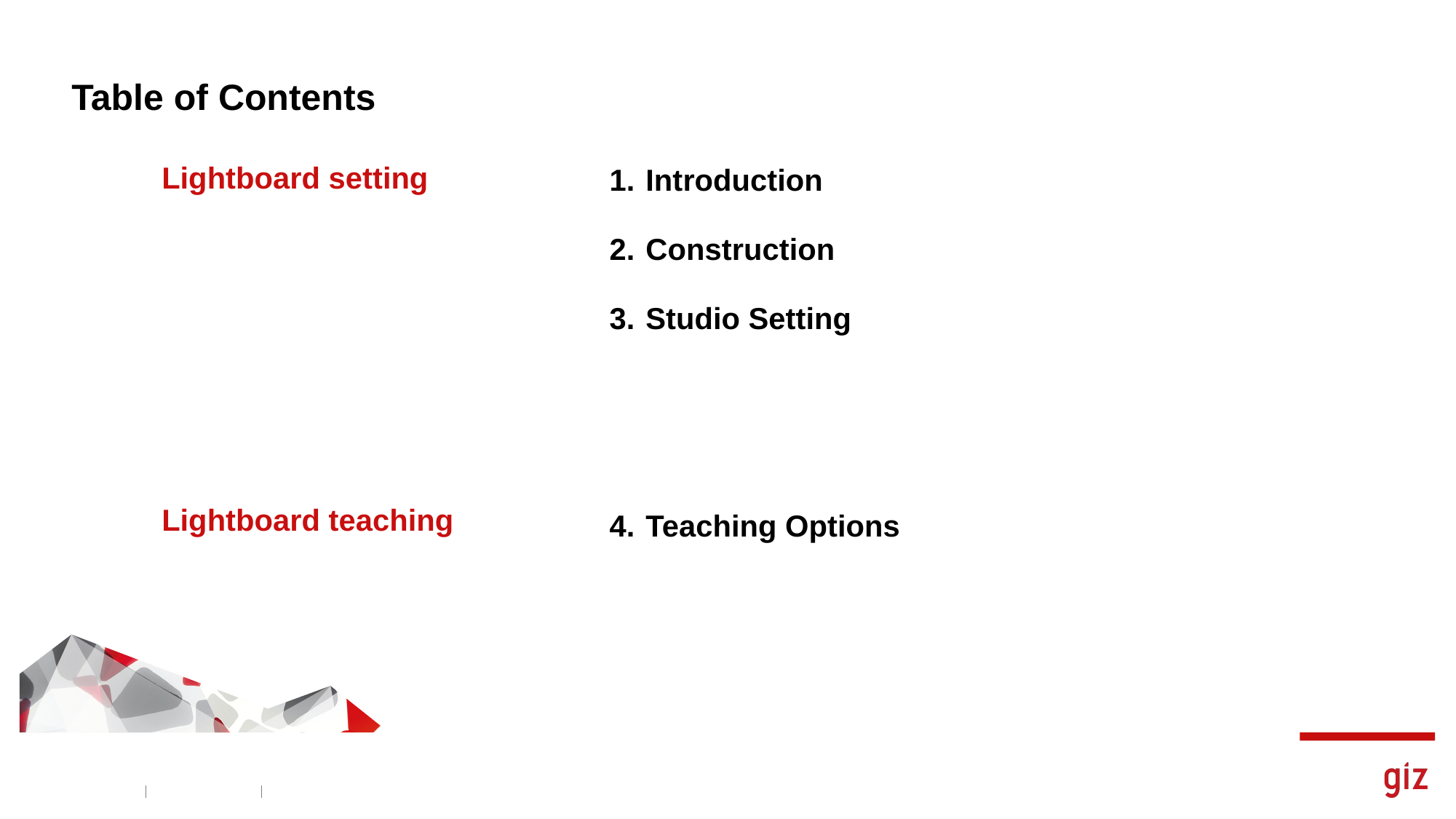

# Table of Contents
Lightboard setting

Lightboard teaching

Introduction
Construction
Studio Setting

Teaching Options